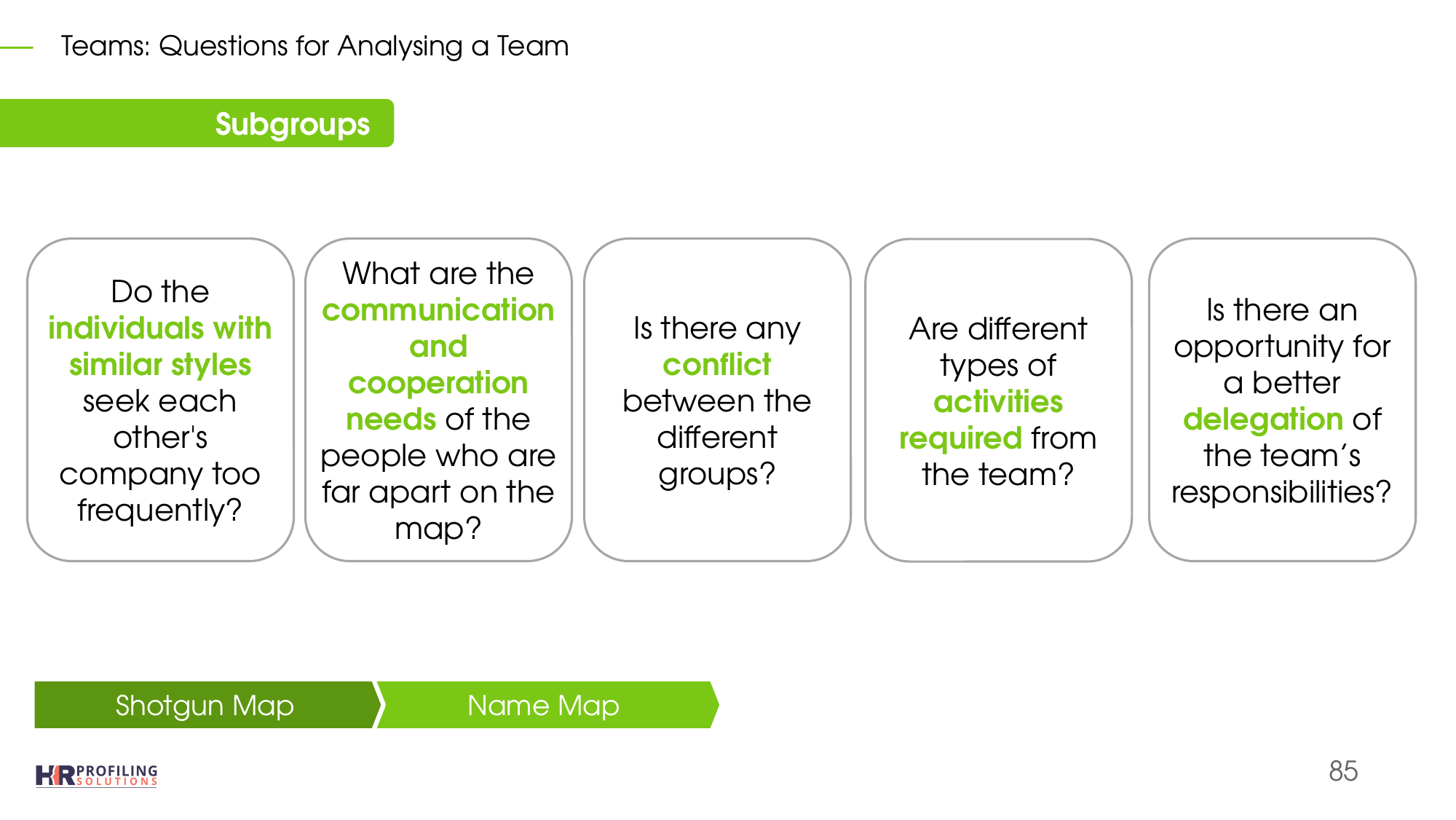

Teams: Questions for Analysing a Team
Subgroups
Do the
individuals with similar styles seek each other's company too frequently?
What are the communication and cooperation needs of the people who are far apart on the map?
Is there any conflict between the different groups?
Is there an opportunity for a better delegation of the team’s responsibilities?
Are different types of activities required from the team?

Shotgun Map
Name Map
85